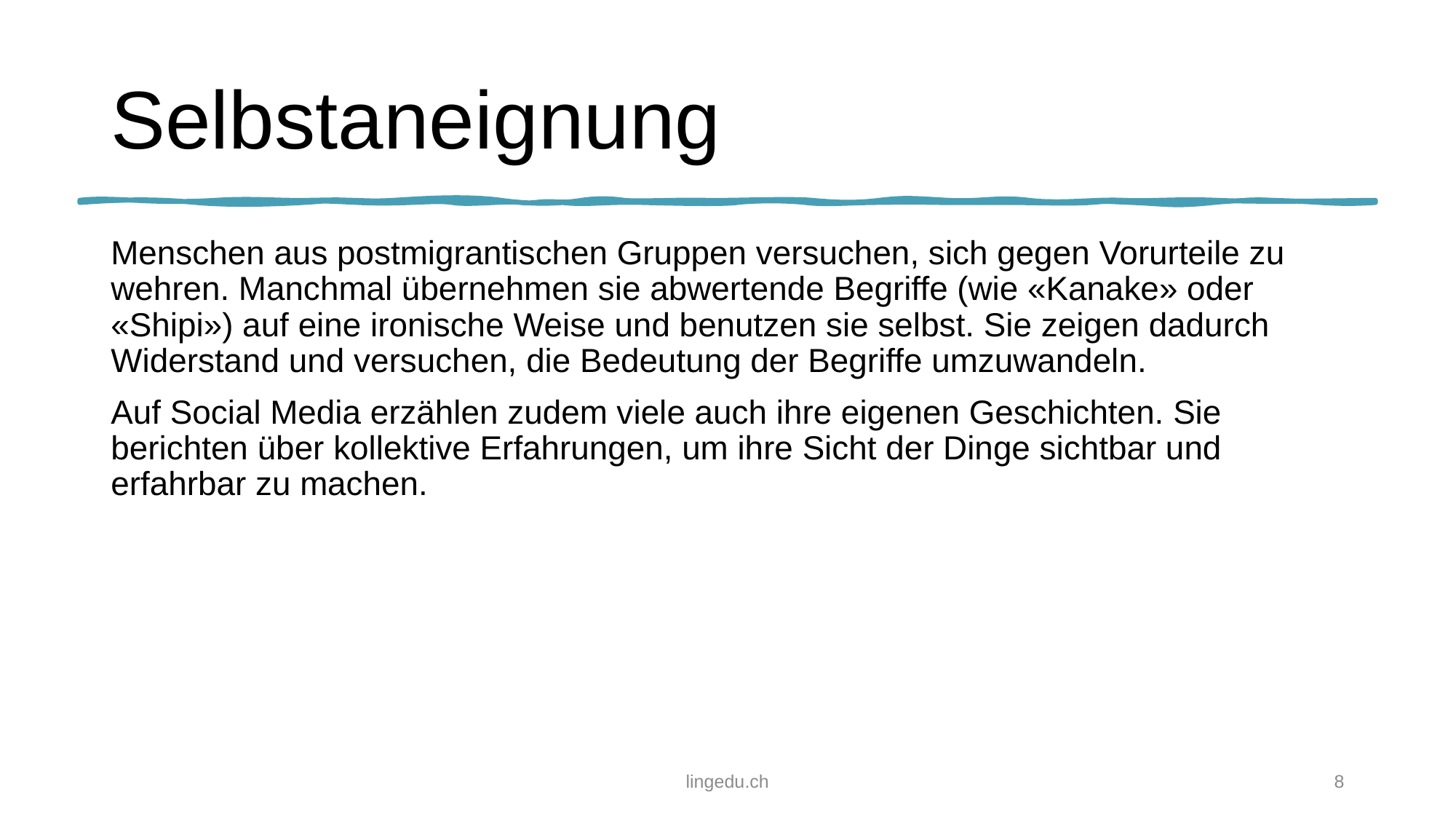

# Selbstaneignung

Menschen aus postmigrantischen Gruppen versuchen, sich gegen Vorurteile zu wehren. Manchmal übernehmen sie abwertende Begriffe (wie «Kanake» oder «Shipi») auf eine ironische Weise und benutzen sie selbst. Sie zeigen dadurch Widerstand und versuchen, die Bedeutung der Begriffe umzuwandeln.
Auf Social Media erzählen zudem viele auch ihre eigenen Geschichten. Sie berichten über kollektive Erfahrungen, um ihre Sicht der Dinge sichtbar und erfahrbar zu machen.
lingedu.ch
8